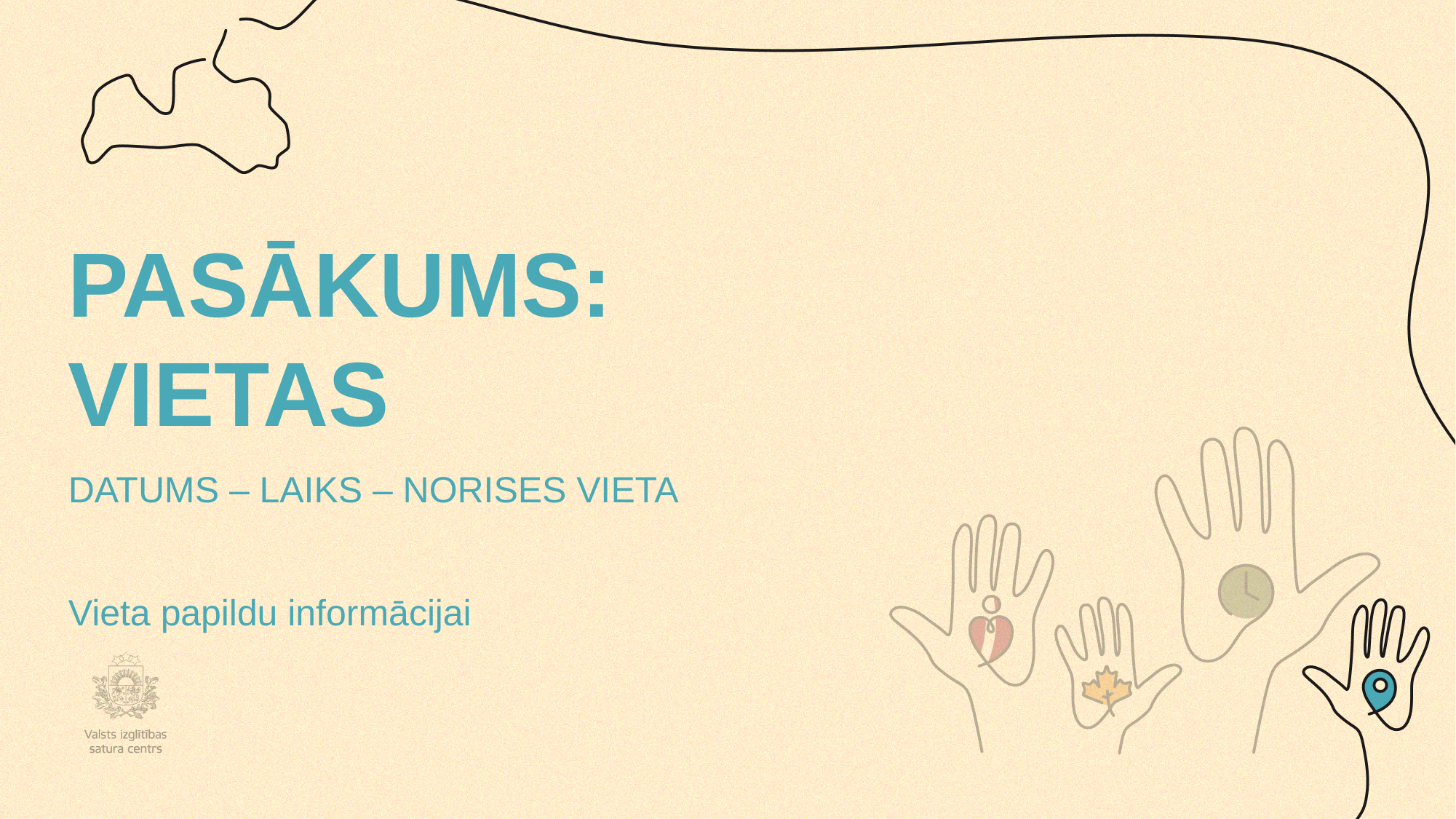

# PASĀKUMS: VIETAS
DATUMS – LAIKS – NORISES VIETA
Vieta papildu informācijai